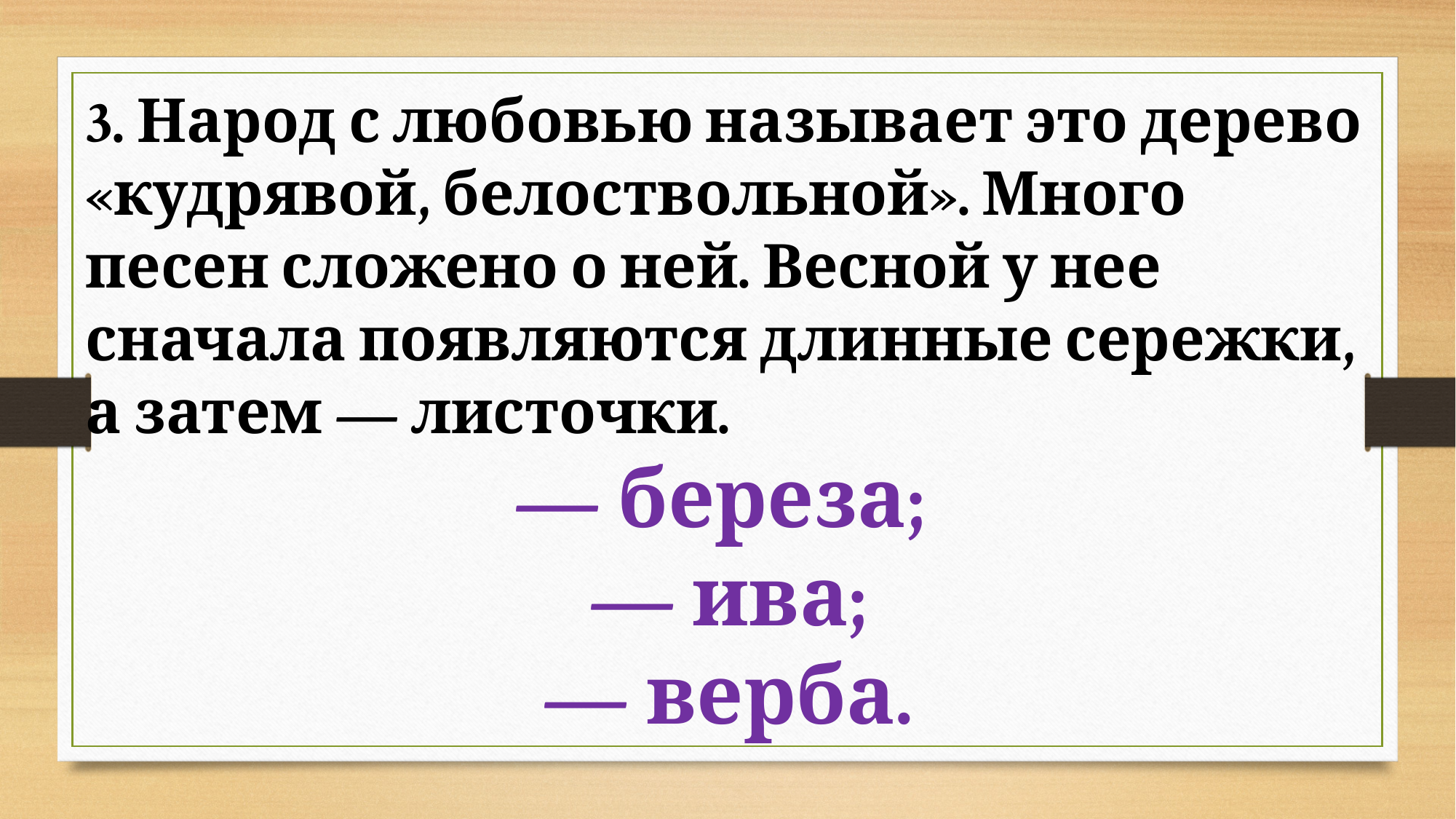

3. Народ с любовью называет это дерево «кудрявой, белоствольной». Много песен сложено о ней. Весной у нее сначала появляются длинные сережки, а затем — листочки.
— береза;
— ива;
— верба.